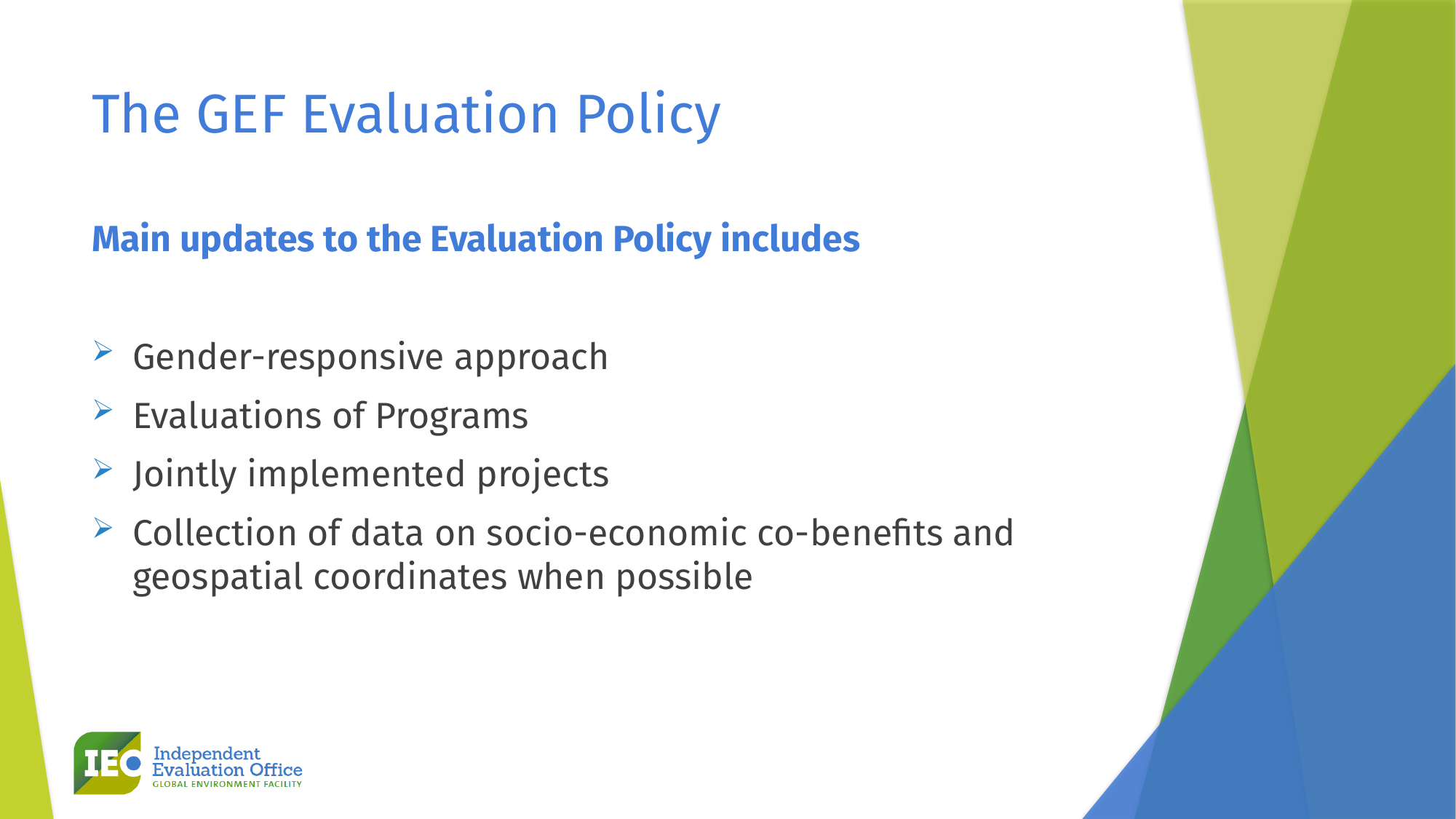

# The GEF Evaluation Policy
Main updates to the Evaluation Policy includes

Gender-responsive approach
Evaluations of Programs
Jointly implemented projects
Collection of data on socio-economic co-benefits and geospatial coordinates when possible